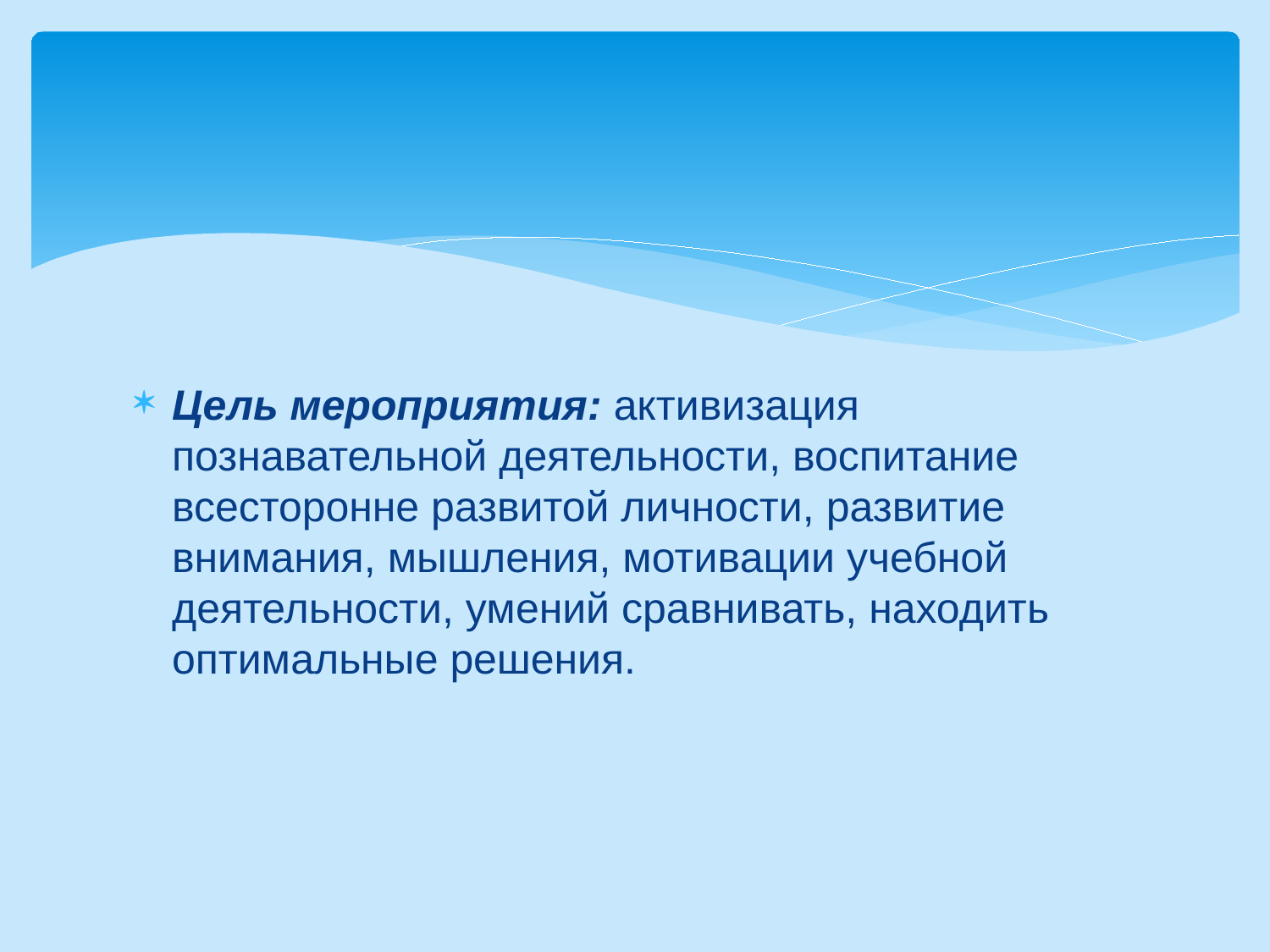

Цель мероприятия: активизация познавательной деятельности, воспитание всесторонне развитой личности, развитие внимания, мышления, мотивации учебной деятельности, умений сравнивать, находить оптимальные решения.